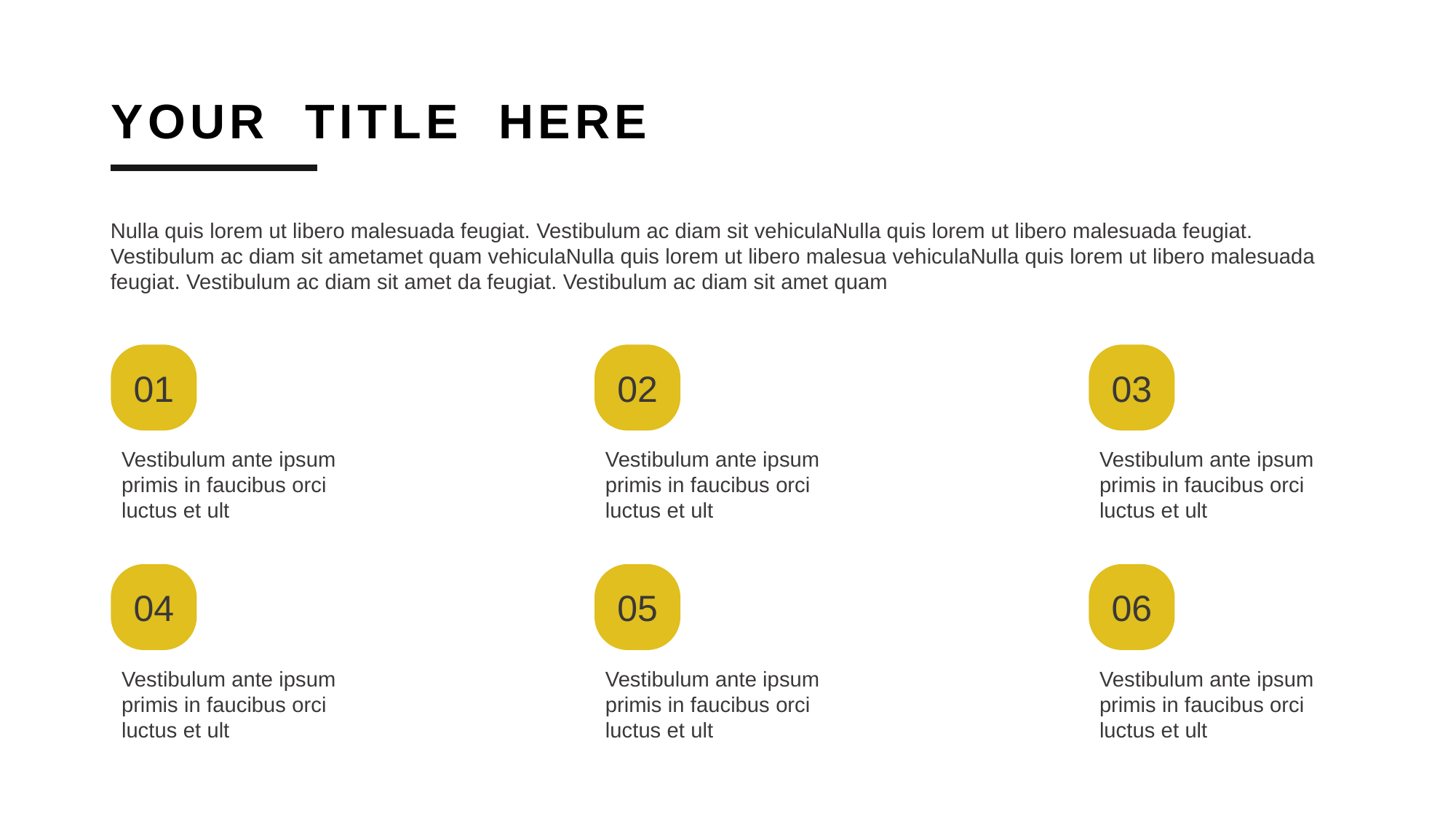

# YOUR  TITLE  HERE
Nulla quis lorem ut libero malesuada feugiat. Vestibulum ac diam sit vehiculaNulla quis lorem ut libero malesuada feugiat. Vestibulum ac diam sit ametamet quam vehiculaNulla quis lorem ut libero malesua vehiculaNulla quis lorem ut libero malesuada feugiat. Vestibulum ac diam sit amet da feugiat. Vestibulum ac diam sit amet quam
01
02
03
Vestibulum ante ipsum primis in faucibus orci luctus et ult
Vestibulum ante ipsum primis in faucibus orci luctus et ult
Vestibulum ante ipsum primis in faucibus orci luctus et ult
04
05
06
Vestibulum ante ipsum primis in faucibus orci luctus et ult
Vestibulum ante ipsum primis in faucibus orci luctus et ult
Vestibulum ante ipsum primis in faucibus orci luctus et ult